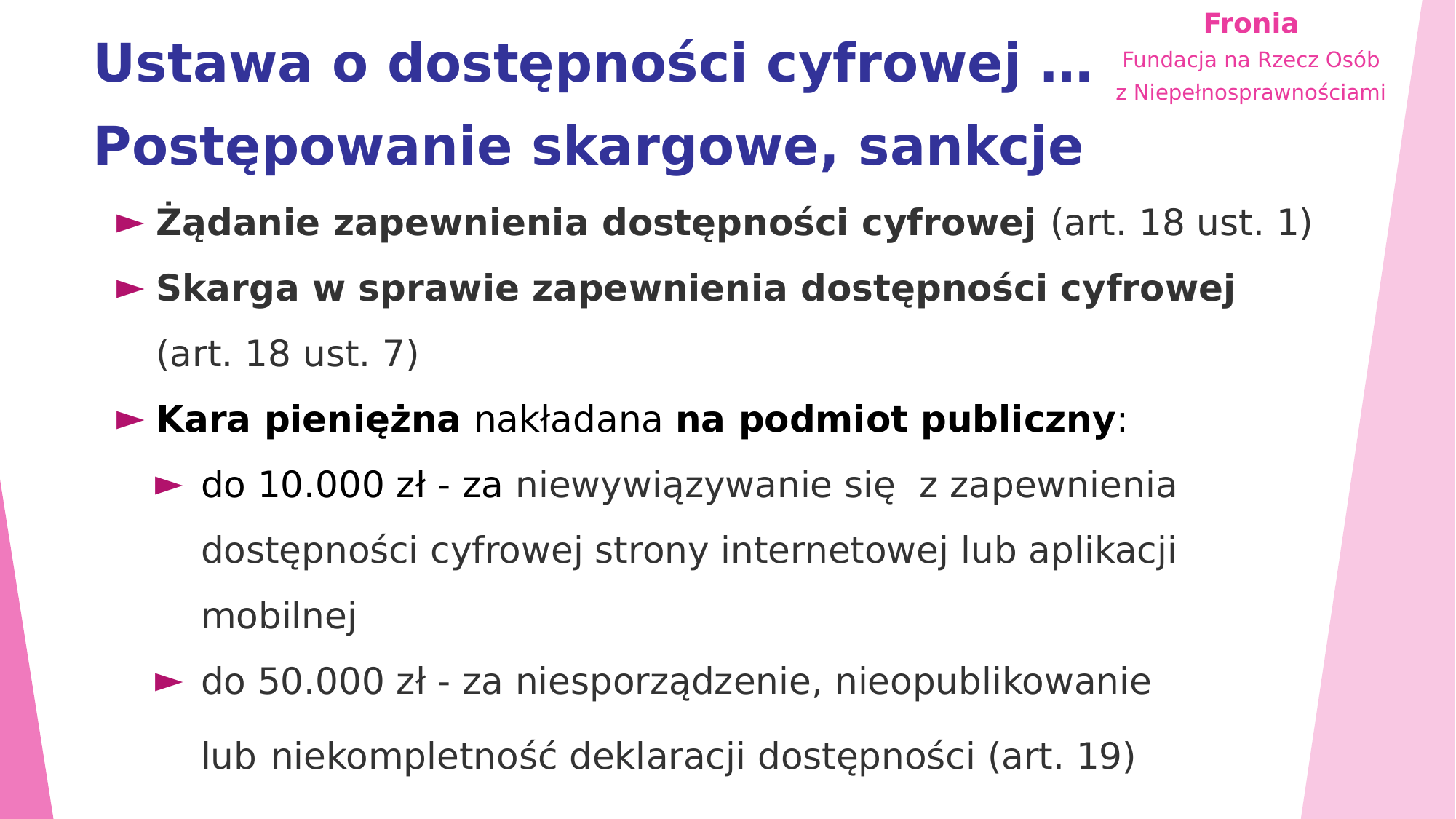

# Ustawa o dostępności cyfrowej …
Postępowanie skargowe, sankcje
Żądanie zapewnienia dostępności cyfrowej (art. 18 ust. 1)
Skarga w sprawie zapewnienia dostępności cyfrowej (art. 18 ust. 7)
Kara pieniężna nakładana na podmiot publiczny:
do 10.000 zł - za niewywiązywanie się  z zapewnienia dostępności cyfrowej strony internetowej lub aplikacji mobilnej
do 50.000 zł - za niesporządzenie, nieopublikowanie lub niekompletność deklaracji dostępności (art. 19)